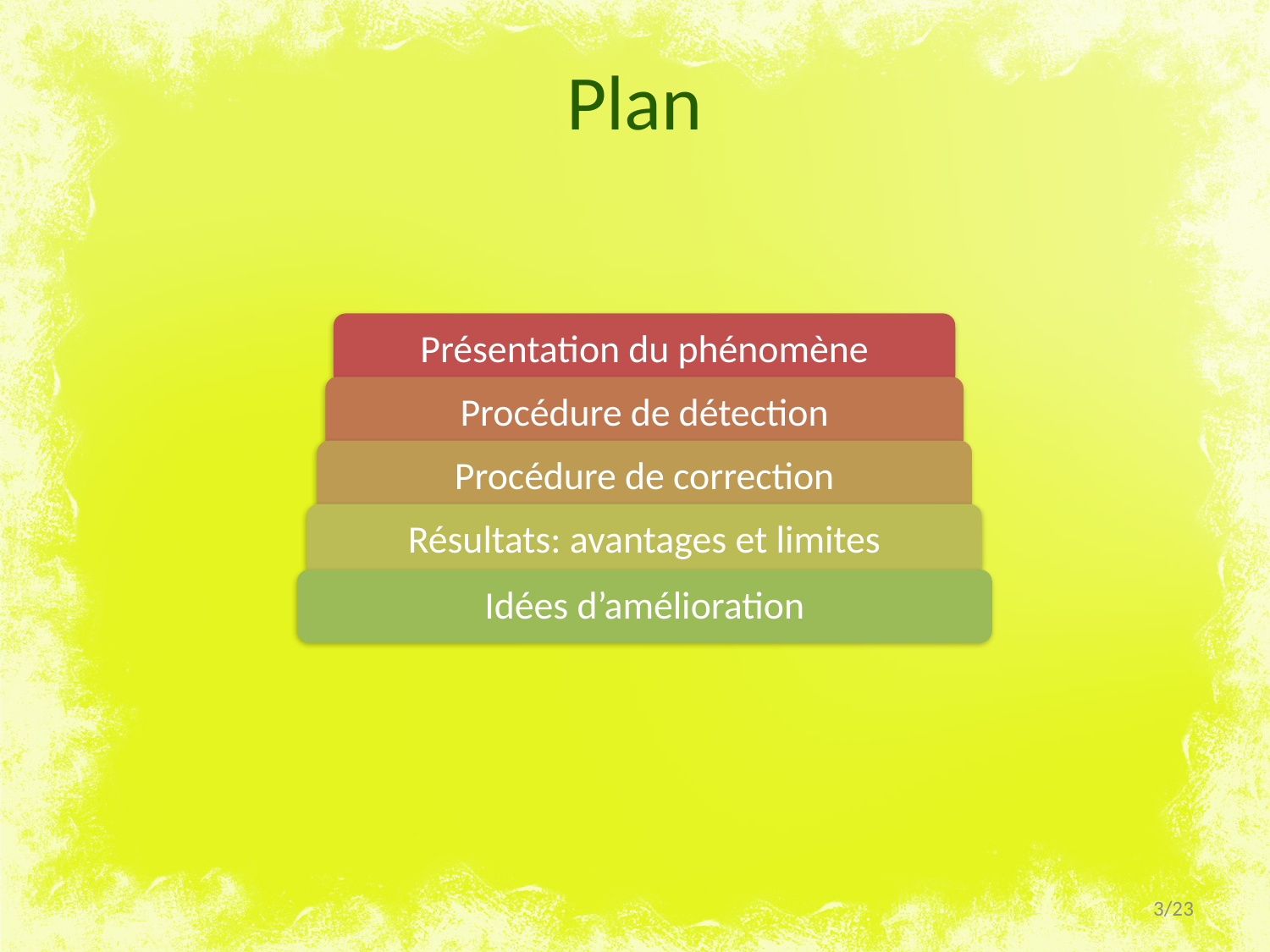

# Plan

Présentation du phénomène

Procédure de détection

Procédure de correction

Résultats: avantages et limites

Idées d’amélioration
3/23